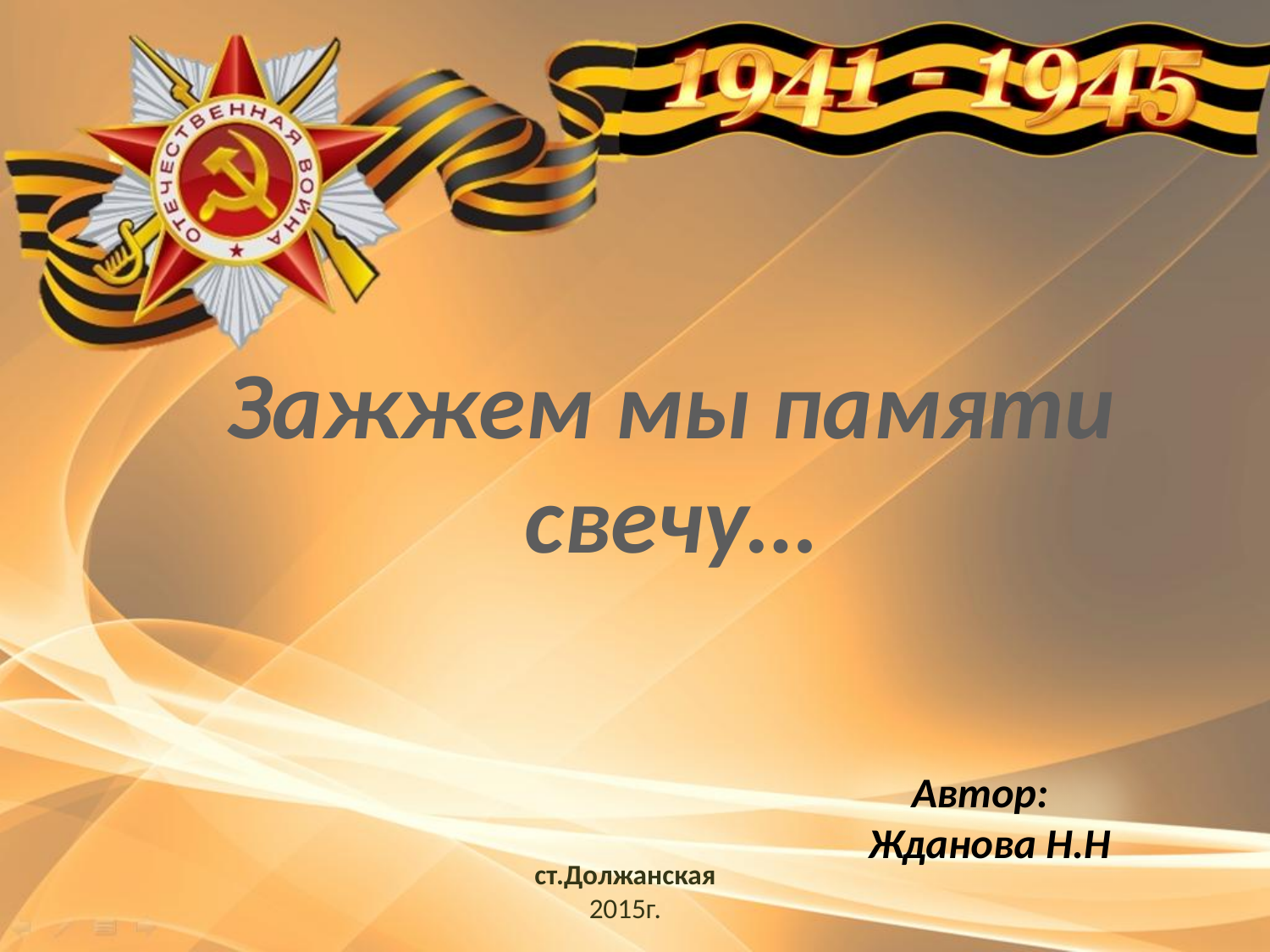

Зажжем мы памяти свечу…

Автор:
Жданова Н.Н

ст.Должанская
2015г.